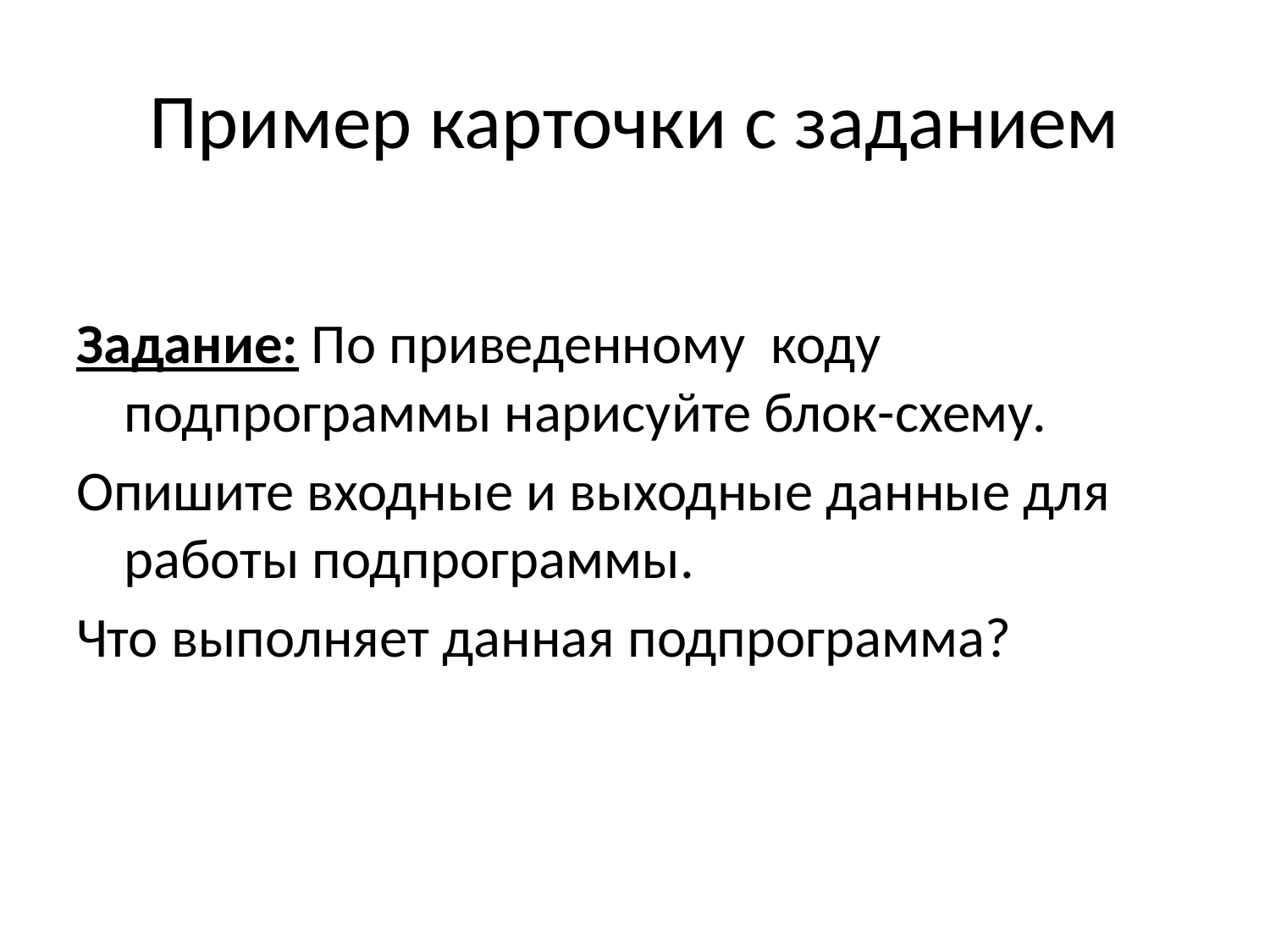

# Пример карточки с заданием

Задание: По приведенному  коду подпрограммы нарисуйте блок-схему.
Опишите входные и выходные данные для работы подпрограммы.
Что выполняет данная подпрограмма?